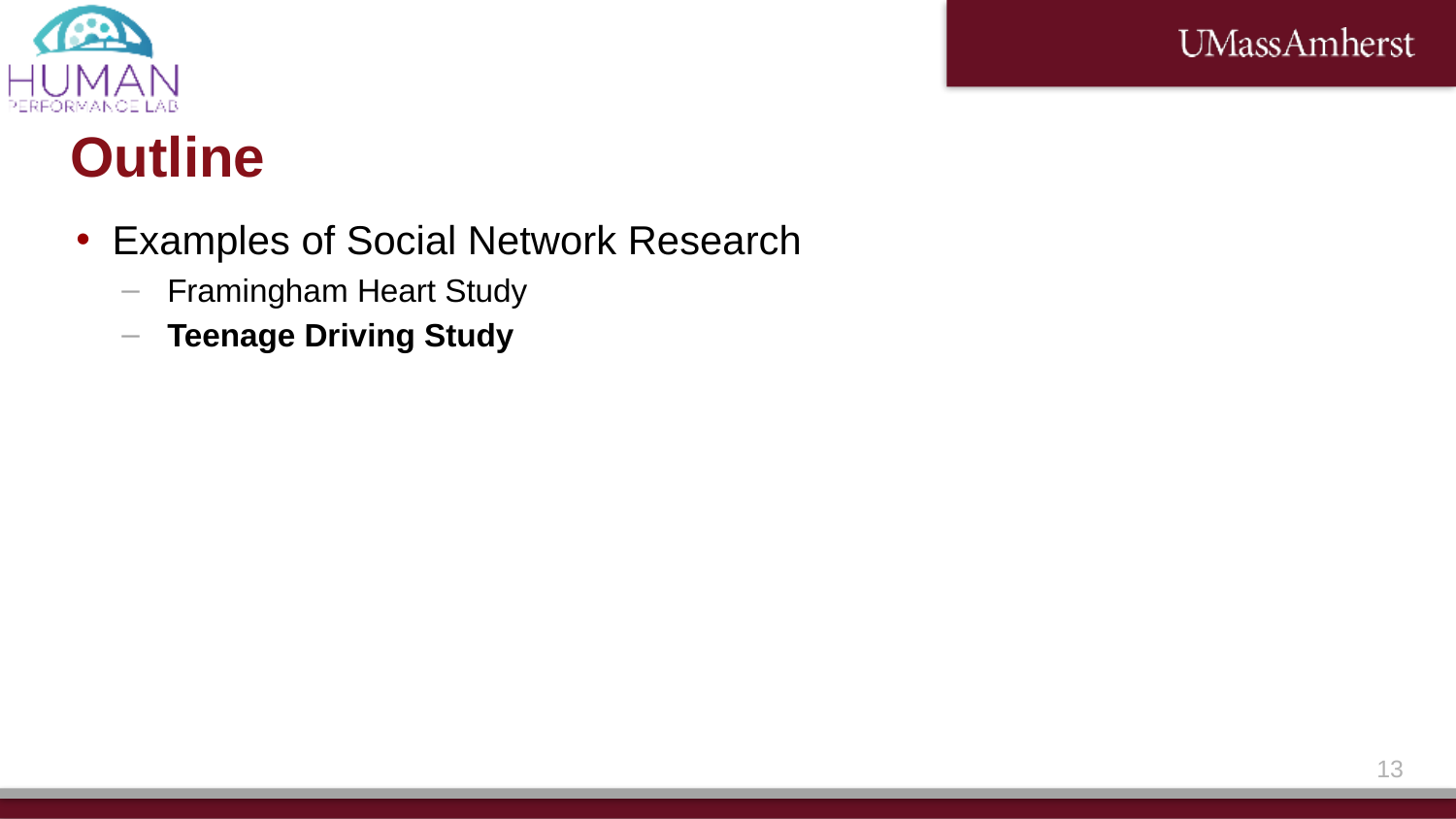

# Outline
Examples of Social Network Research
Framingham Heart Study
Teenage Driving Study
13